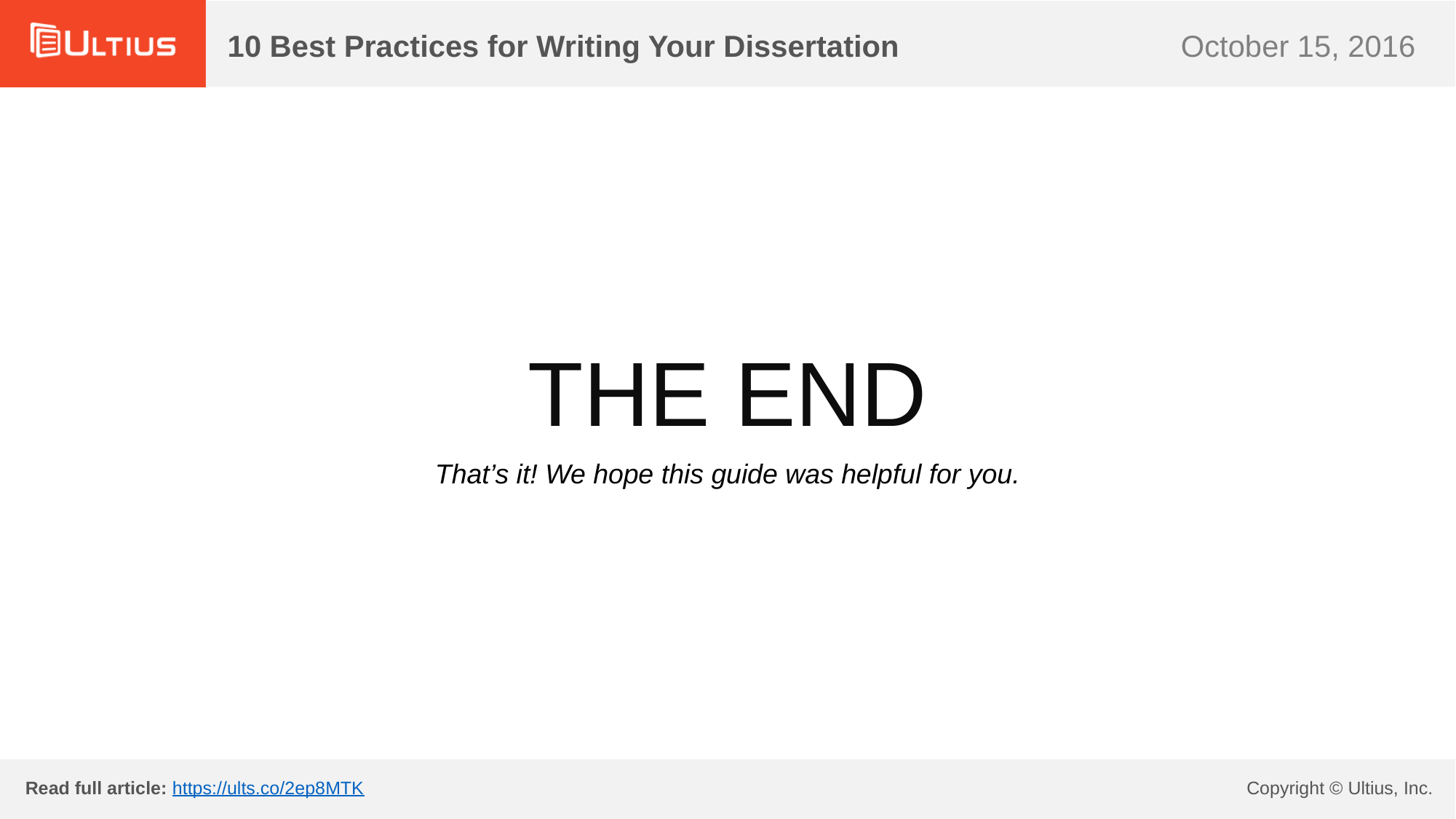

THE END
That’s it! We hope this guide was helpful for you.